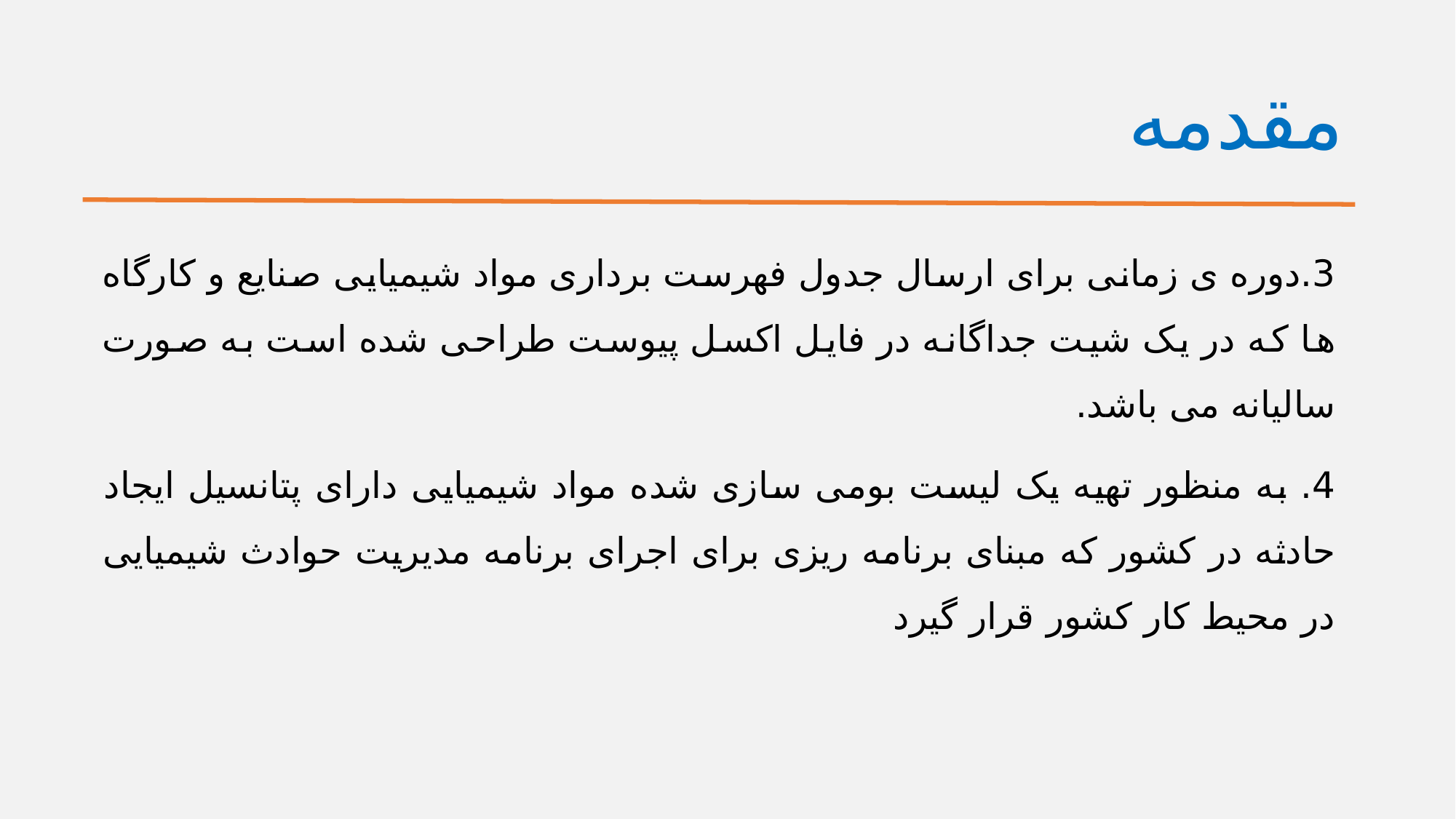

# مقدمه
3.دوره ی زمانی برای ارسال جدول فهرست برداری مواد شیمیایی صنایع و کارگاه ها که در یک شیت جداگانه در فایل اکسل پیوست طراحی شده است به صورت سالیانه می باشد.
4. به منظور تهیه یک لیست بومی سازی شده مواد شیمیایی دارای پتانسیل ایجاد حادثه در کشور که مبنای برنامه ریزی برای اجرای برنامه مدیریت حوادث شیمیایی در محیط کار کشور قرار گیرد